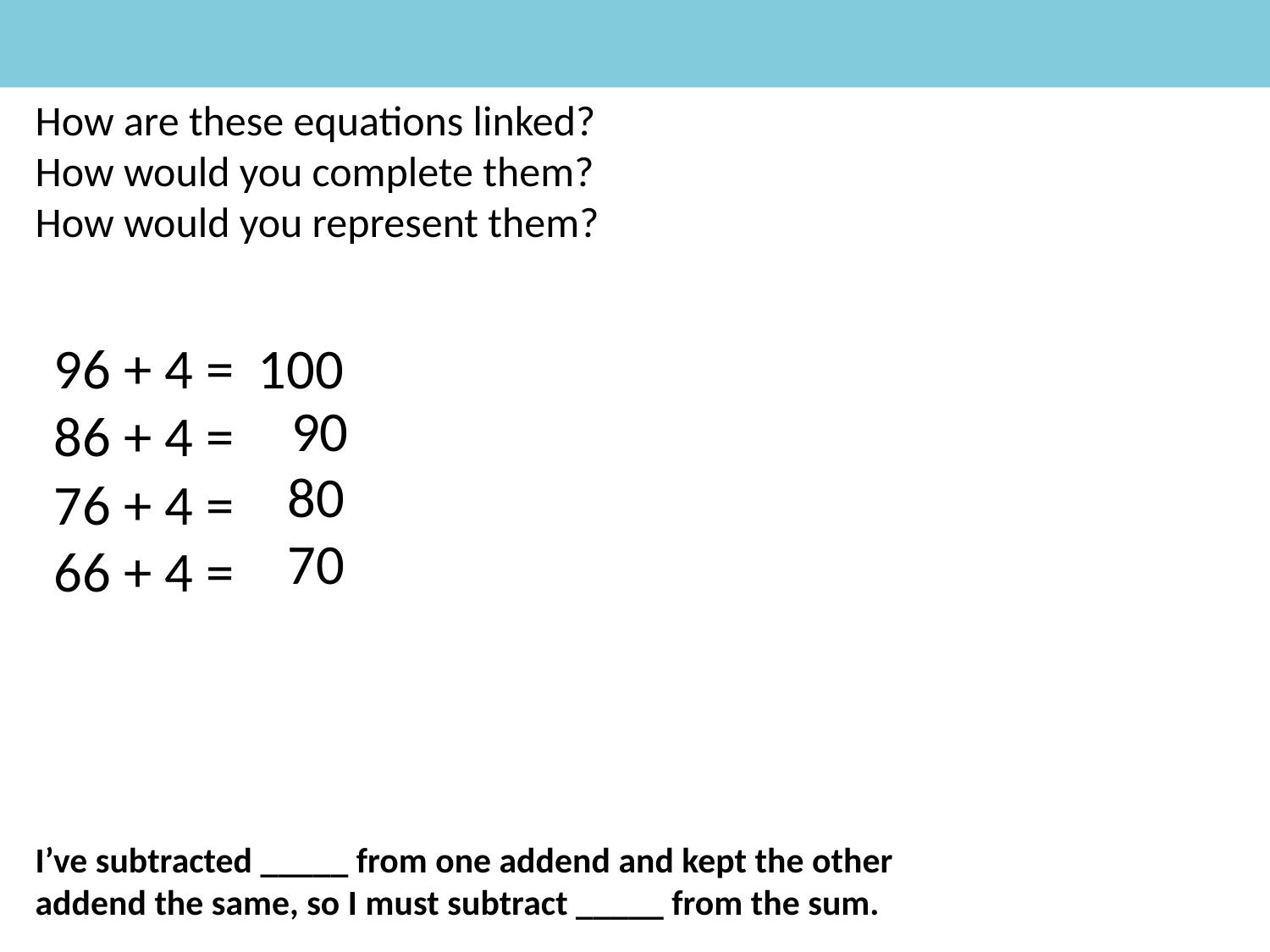

How are these equations linked? How would you complete them?
How would you represent them?
96 + 4 =
86 + 4 =
76 + 4 =
66 + 4 =
100
90
80
70
I’ve subtracted _____ from one addend and kept the other addend the same, so I must subtract _____ from the sum.